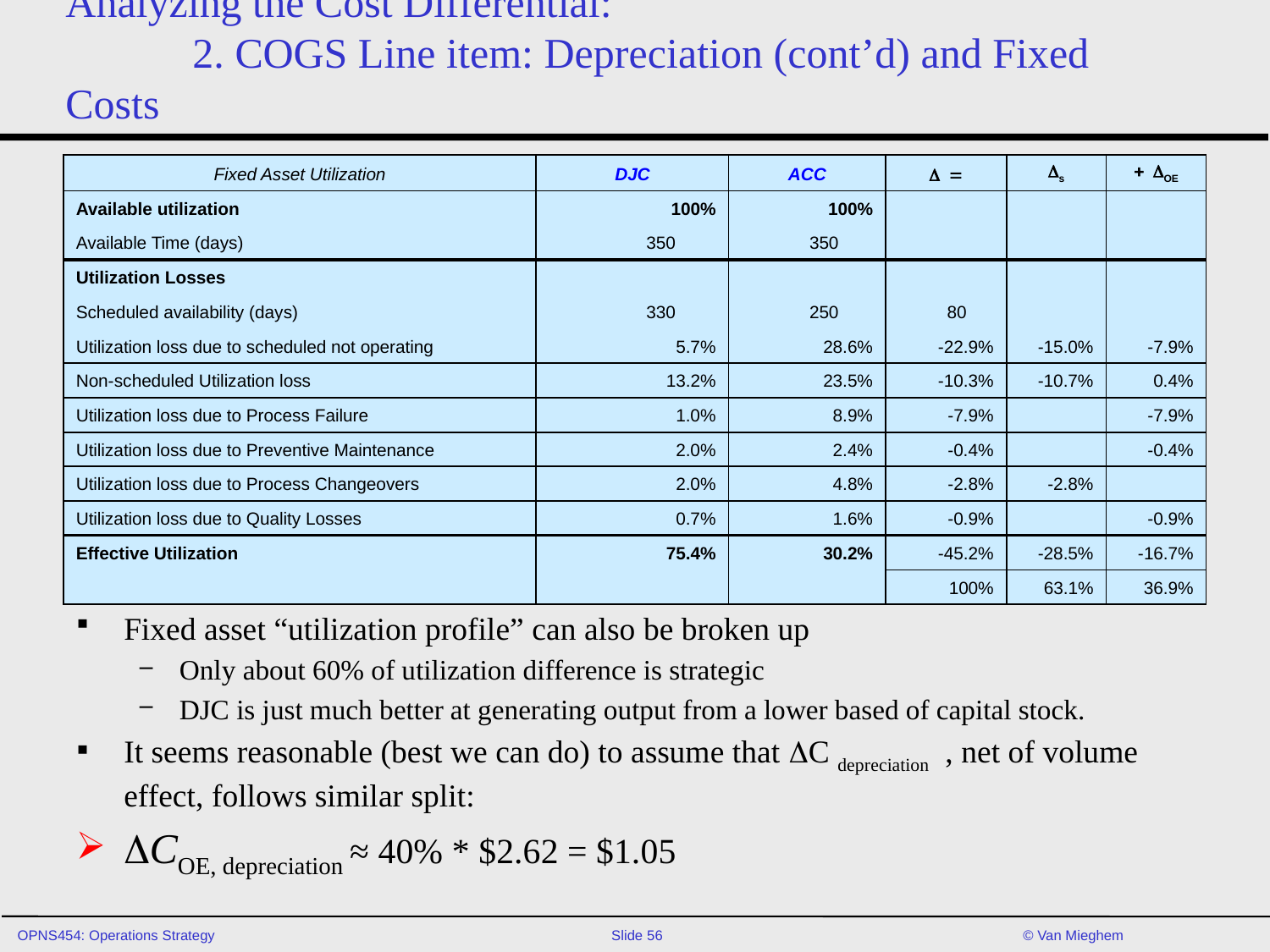

# Analyzing the Cost Differential: 2. COGS Line item: Depreciation (cont’d) and Fixed Costs
| Fixed Asset Utilization | DJC | ACC | Δ = | Δs | + ΔOE |
| --- | --- | --- | --- | --- | --- |
| Available utilization | 100% | 100% |  |  |  |
| Available Time (days) | 350 | 350 |  |  |  |
| Utilization Losses |  |  |  |  |  |
| Scheduled availability (days) | 330 | 250 | 80 |  |  |
| Utilization loss due to scheduled not operating | 5.7% | 28.6% | -22.9% | -15.0% | -7.9% |
| Non-scheduled Utilization loss | 13.2% | 23.5% | -10.3% | -10.7% | 0.4% |
| Utilization loss due to Process Failure | 1.0% | 8.9% | -7.9% |  | -7.9% |
| Utilization loss due to Preventive Maintenance | 2.0% | 2.4% | -0.4% |  | -0.4% |
| Utilization loss due to Process Changeovers | 2.0% | 4.8% | -2.8% | -2.8% |  |
| Utilization loss due to Quality Losses | 0.7% | 1.6% | -0.9% |  | -0.9% |
| Effective Utilization | 75.4% | 30.2% | -45.2% | -28.5% | -16.7% |
|  |  |  | 100% | 63.1% | 36.9% |
Fixed asset “utilization profile” can also be broken up
Only about 60% of utilization difference is strategic
DJC is just much better at generating output from a lower based of capital stock.
It seems reasonable (best we can do) to assume that ΔC depreciation  , net of volume effect, follows similar split:
ΔCOE, depreciation ≈ 40% * $2.62 = $1.05